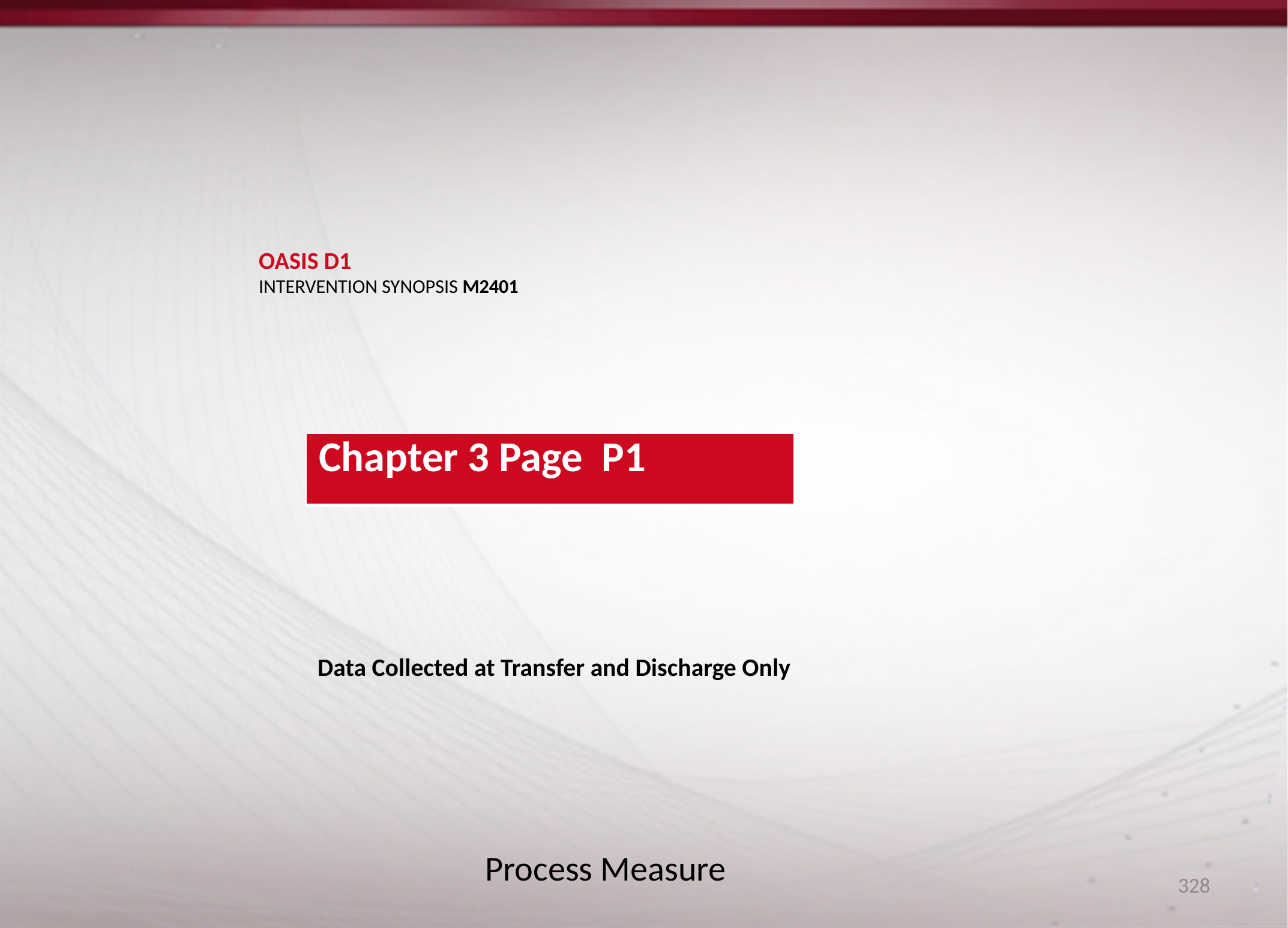

# OASIS D1 Intervention Synopsis M2401
| Chapter 3 Page P1 |
| --- |
Data Collected at Transfer and Discharge Only
328
Process Measure